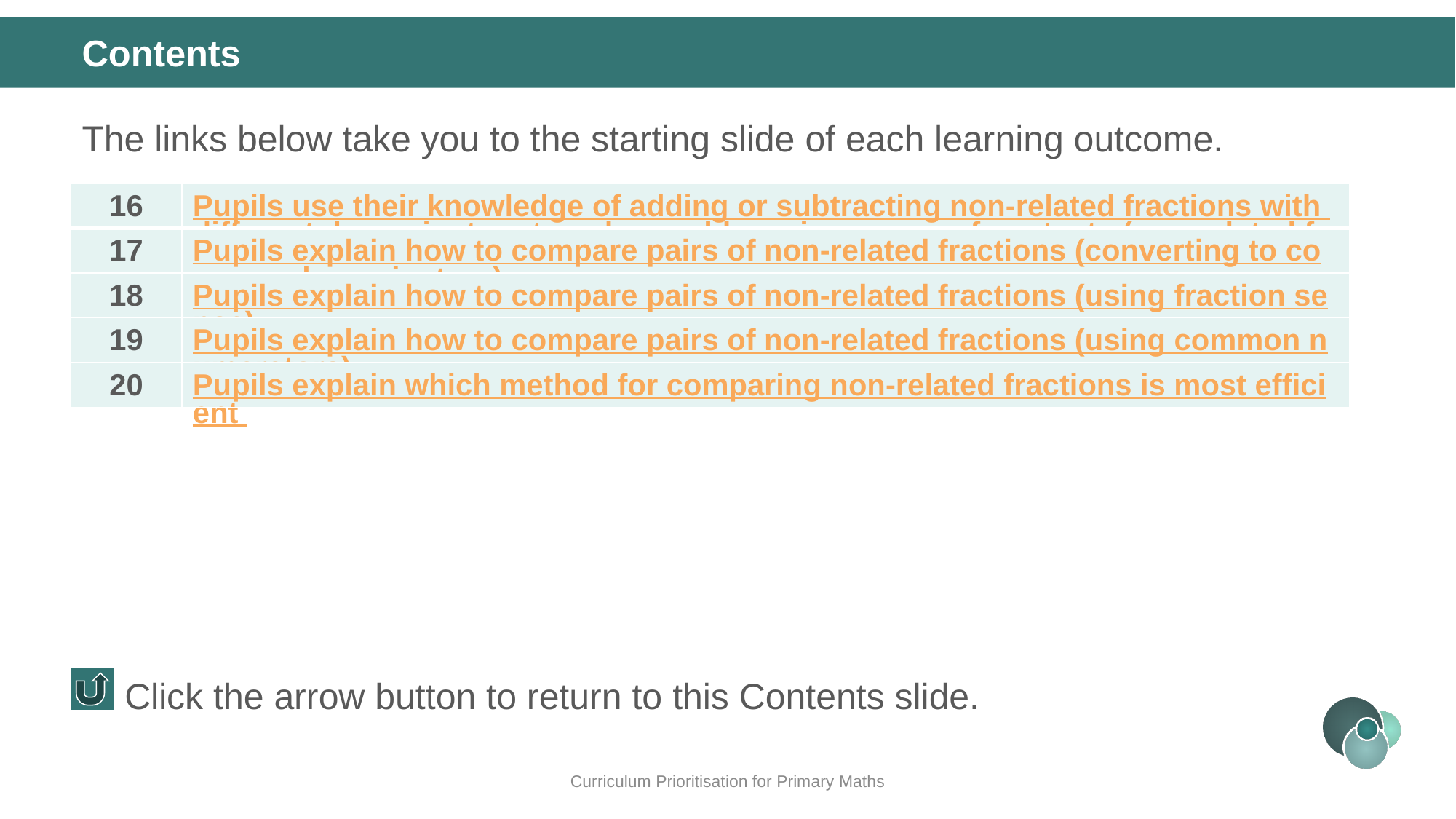

Contents
The links below take you to the starting slide of each learning outcome.
| 16 | Pupils use their knowledge of adding or subtracting non-related fractions with different denominators to solve problems in a range of contexts (non related fractions) |
| --- | --- |
| 17 | Pupils explain how to compare pairs of non-related fractions (converting to common denominators) |
| 18 | Pupils explain how to compare pairs of non-related fractions (using fraction sense) |
| 19 | Pupils explain how to compare pairs of non-related fractions (using common numerators) |
| 20 | Pupils explain which method for comparing non-related fractions is most efficient |

Click the arrow button to return to this Contents slide.
Curriculum Prioritisation for Primary Maths